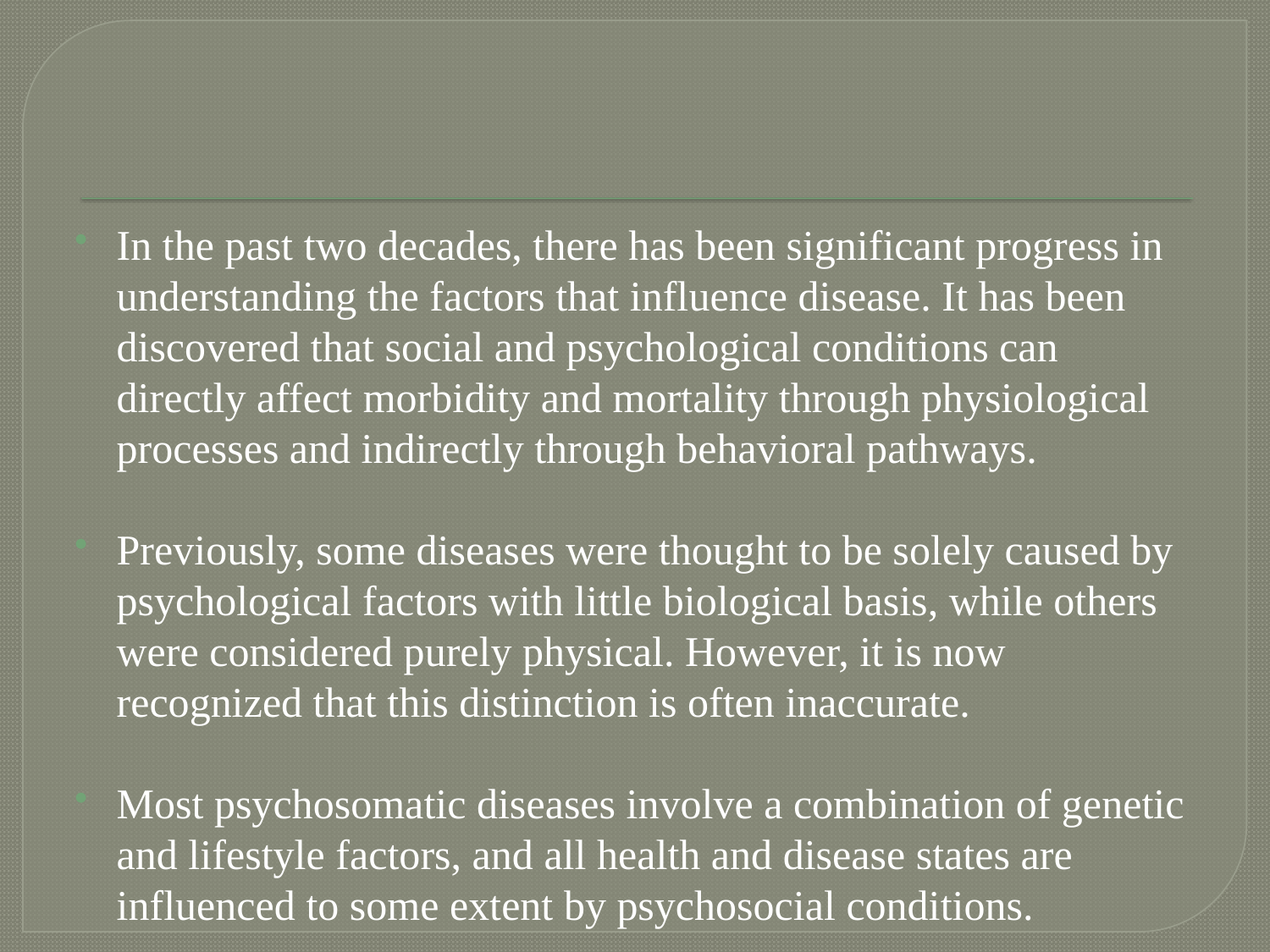

#
In the past two decades, there has been significant progress in understanding the factors that influence disease. It has been discovered that social and psychological conditions can directly affect morbidity and mortality through physiological processes and indirectly through behavioral pathways.

Previously, some diseases were thought to be solely caused by psychological factors with little biological basis, while others were considered purely physical. However, it is now recognized that this distinction is often inaccurate.

Most psychosomatic diseases involve a combination of genetic and lifestyle factors, and all health and disease states are influenced to some extent by psychosocial conditions.